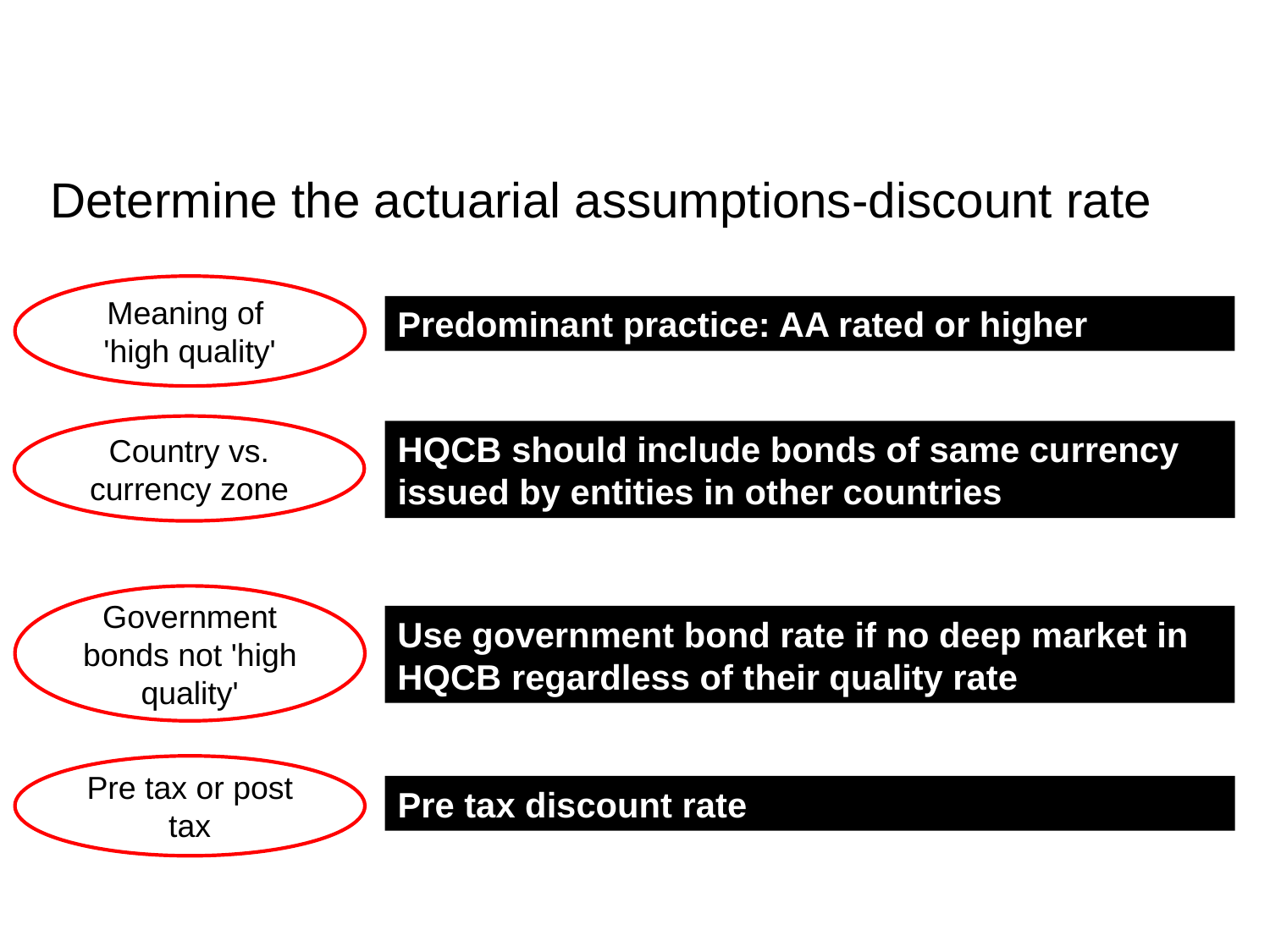

# DB plan STEP 3 Determine the actuarial assumptions-discount rate
Meaning of
'high quality'
Predominant practice: AA rated or higher
Country vs. currency zone
HQCB should include bonds of same currency issued by entities in other countries
Government bonds not 'high quality'
Use government bond rate if no deep market in HQCB regardless of their quality rate
Pre tax or post tax
Pre tax discount rate